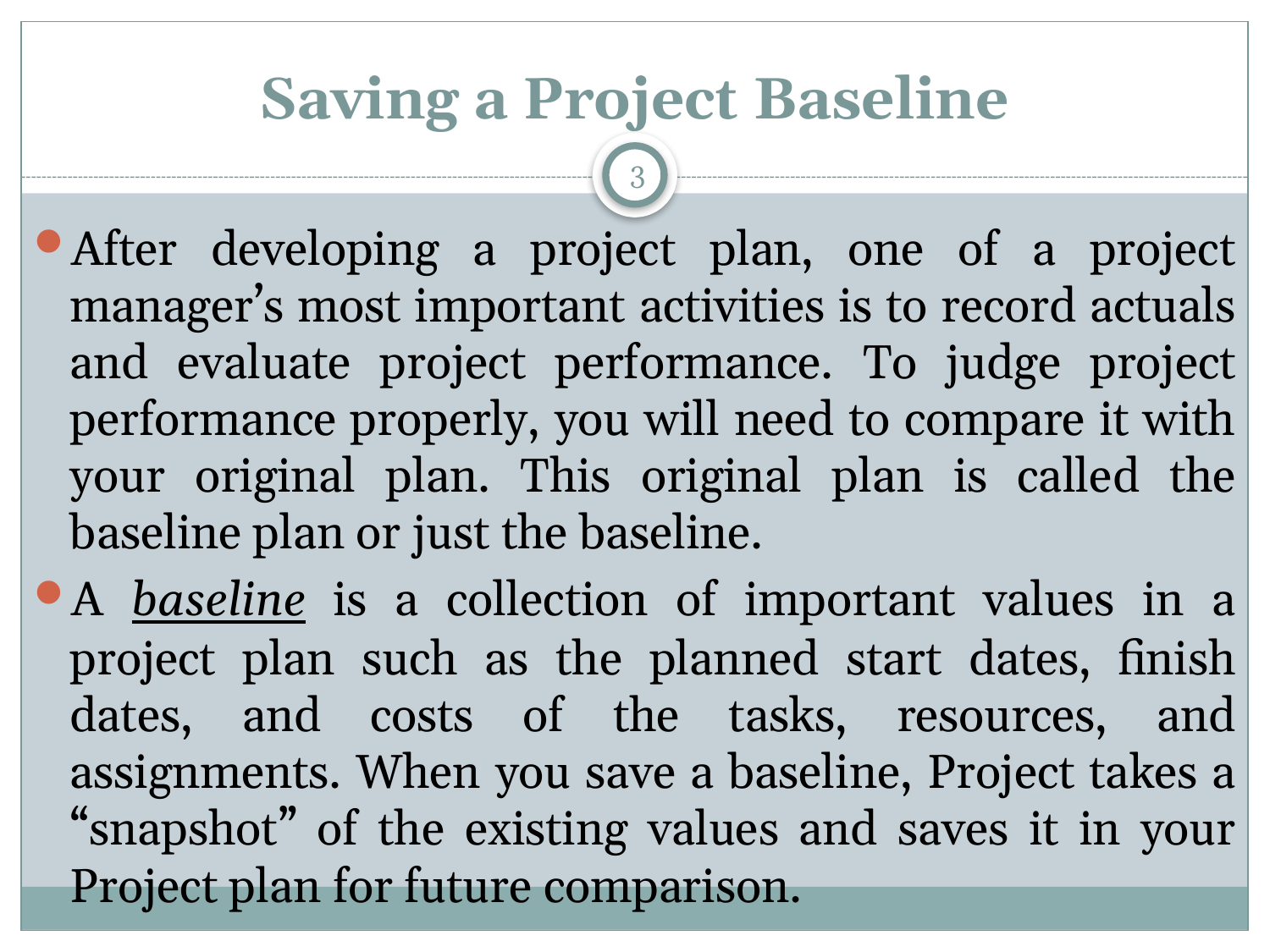

# Saving a Project Baseline
3
After developing a project plan, one of a project manager’s most important activities is to record actuals and evaluate project performance. To judge project performance properly, you will need to compare it with your original plan. This original plan is called the baseline plan or just the baseline.
A baseline is a collection of important values in a project plan such as the planned start dates, finish dates, and costs of the tasks, resources, and assignments. When you save a baseline, Project takes a “snapshot” of the existing values and saves it in your Project plan for future comparison.